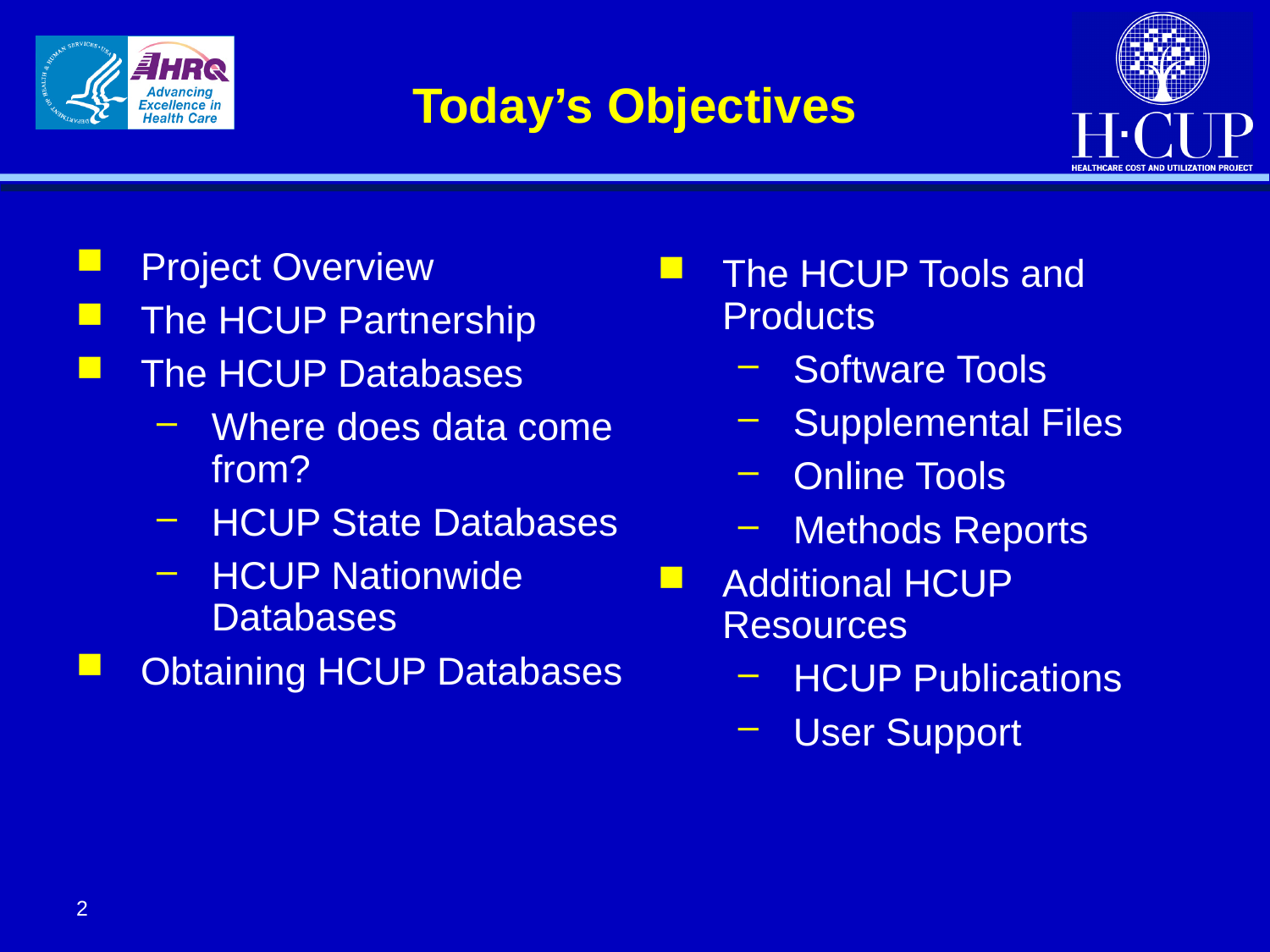

# Today’s Objectives
Project Overview
The HCUP Partnership
The HCUP Databases
Where does data come from?
HCUP State Databases
HCUP Nationwide Databases
Obtaining HCUP Databases

The HCUP Tools and Products
Software Tools
Supplemental Files
Online Tools
Methods Reports
Additional HCUP Resources
HCUP Publications
User Support

2